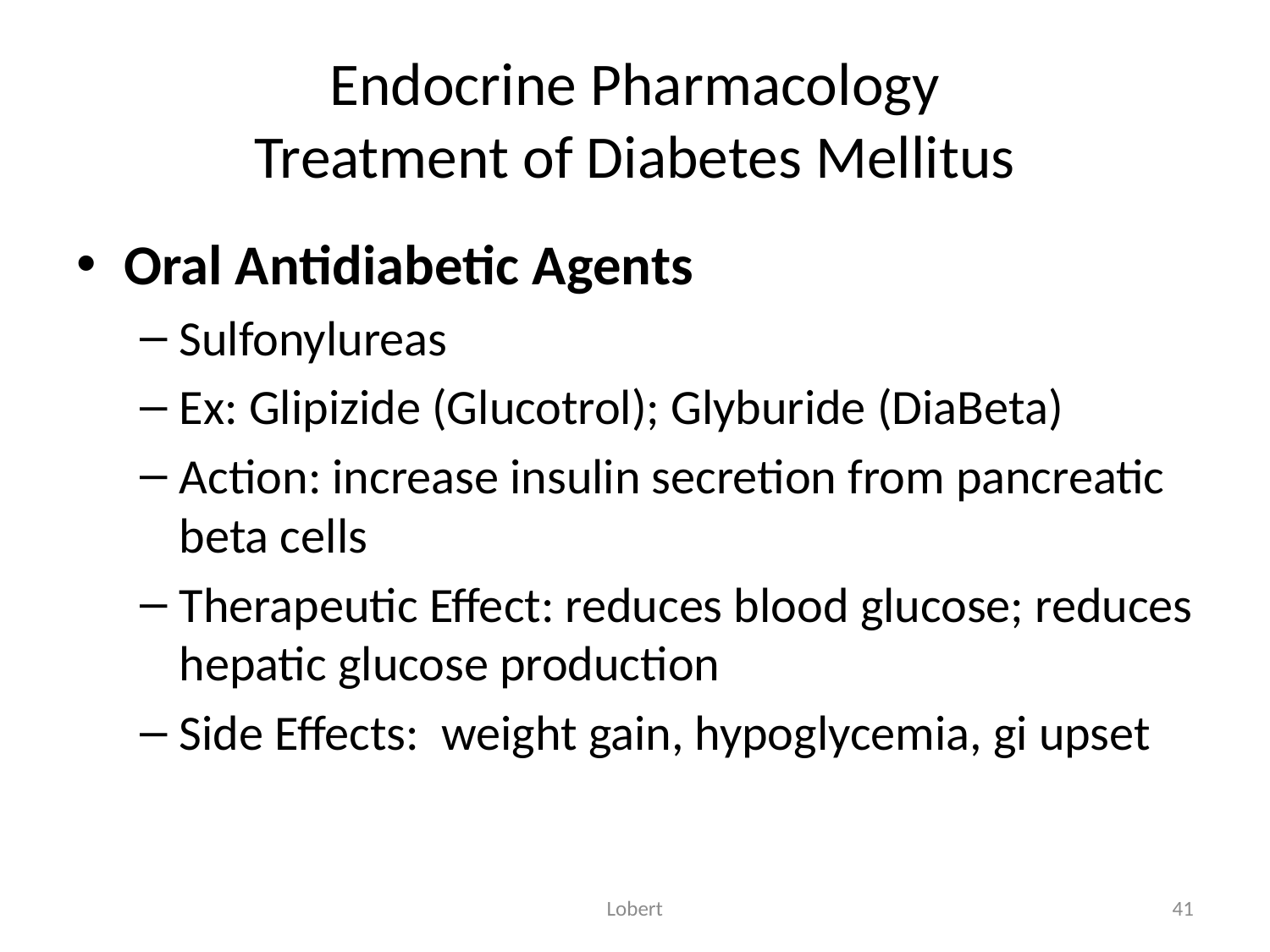

# Endocrine Pharmacology Treatment of Diabetes Mellitus
Oral Antidiabetic Agents
Sulfonylureas
Ex: Glipizide (Glucotrol); Glyburide (DiaBeta)
Action: increase insulin secretion from pancreatic beta cells
Therapeutic Effect: reduces blood glucose; reduces hepatic glucose production
Side Effects:  weight gain, hypoglycemia, gi upset

Lobert
41